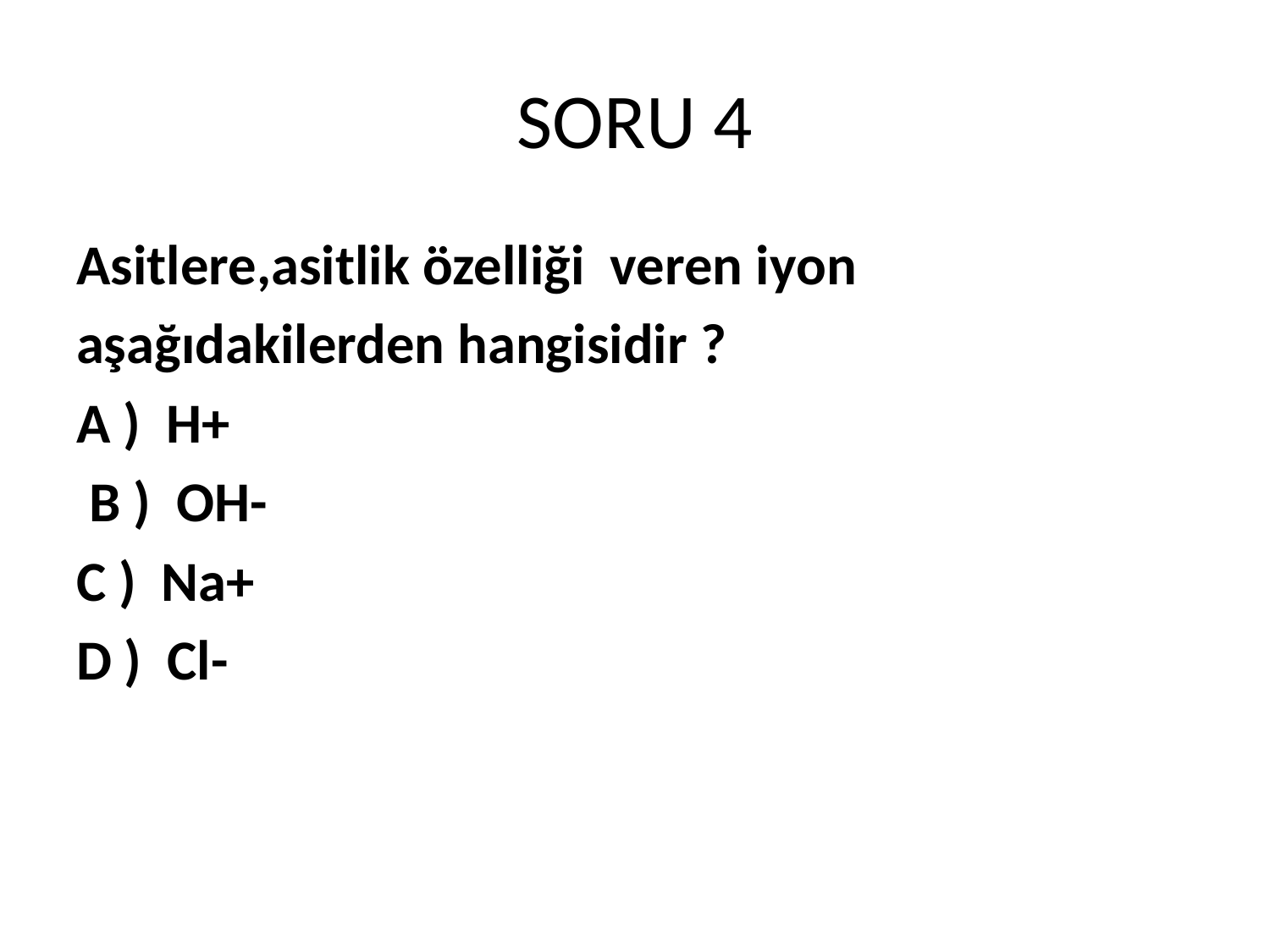

# SORU 4
Asitlere,asitlik özelliği  veren iyon
aşağıdakilerden hangisidir ?
A )  H+
 B )  OH-
C )  Na+
D )  Cl-